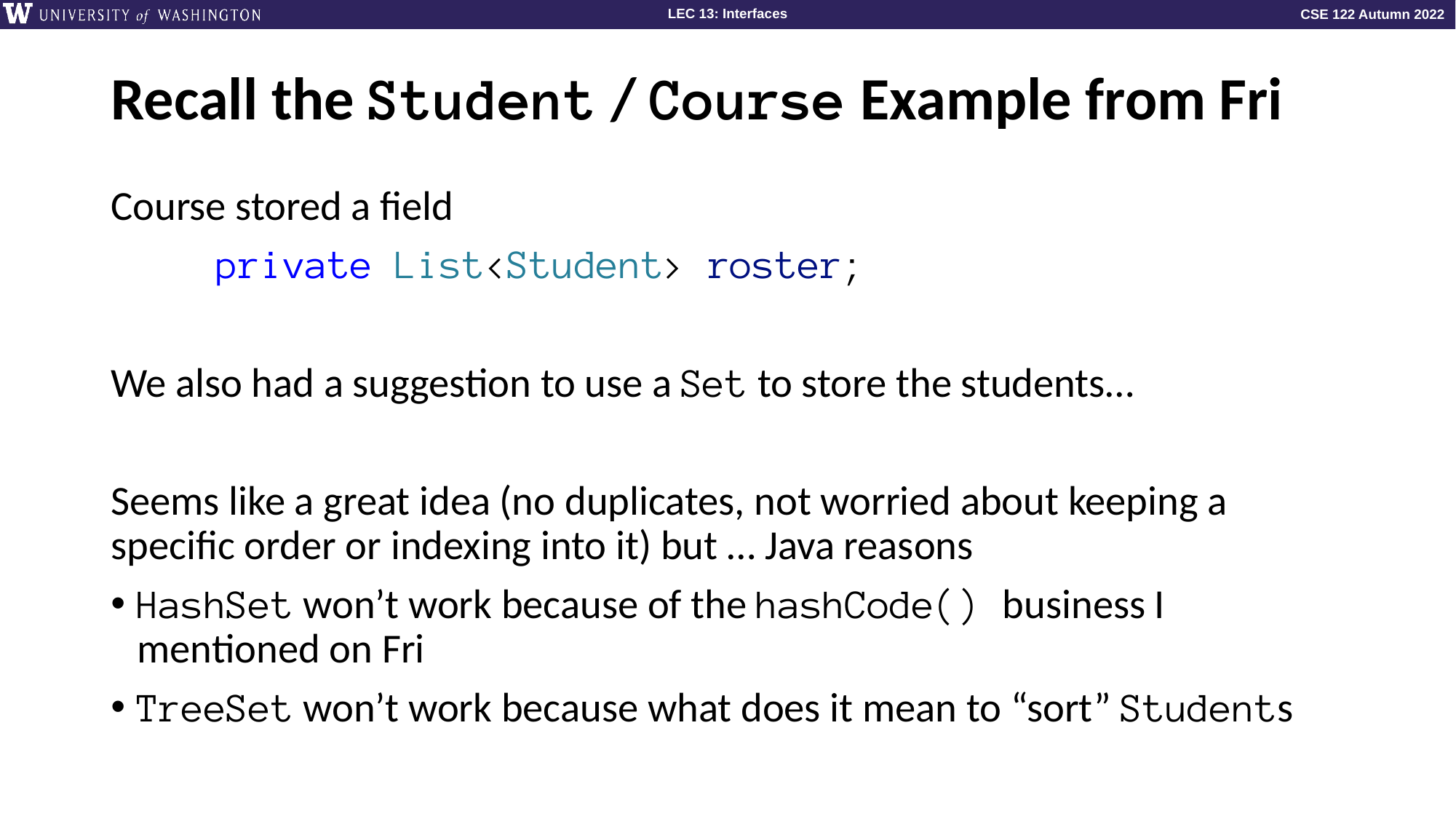

# Recall the Student / Course Example from Fri
Course stored a field
	private List<Student> roster;

We also had a suggestion to use a Set to store the students…

Seems like a great idea (no duplicates, not worried about keeping a specific order or indexing into it) but … Java reasons
HashSet won’t work because of the hashCode() business I mentioned on Fri
TreeSet won’t work because what does it mean to “sort” Students